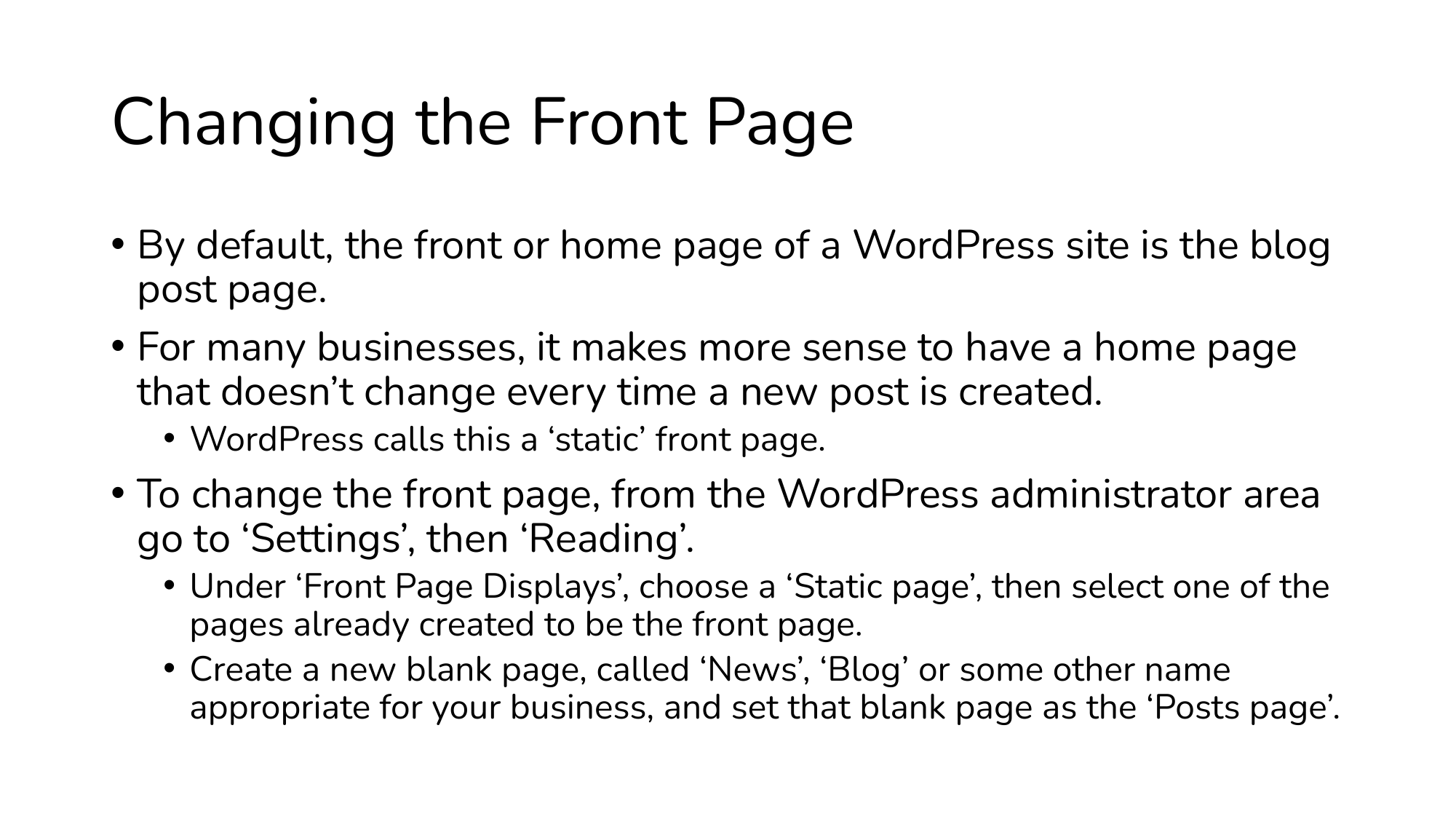

# Changing the Front Page
By default, the front or home page of a WordPress site is the blog post page.
For many businesses, it makes more sense to have a home page that doesn’t change every time a new post is created.
WordPress calls this a ‘static’ front page.
To change the front page, from the WordPress administrator area go to ‘Settings’, then ‘Reading’.
Under ‘Front Page Displays’, choose a ‘Static page’, then select one of the pages already created to be the front page.
Create a new blank page, called ‘News’, ‘Blog’ or some other name appropriate for your business, and set that blank page as the ‘Posts page’.